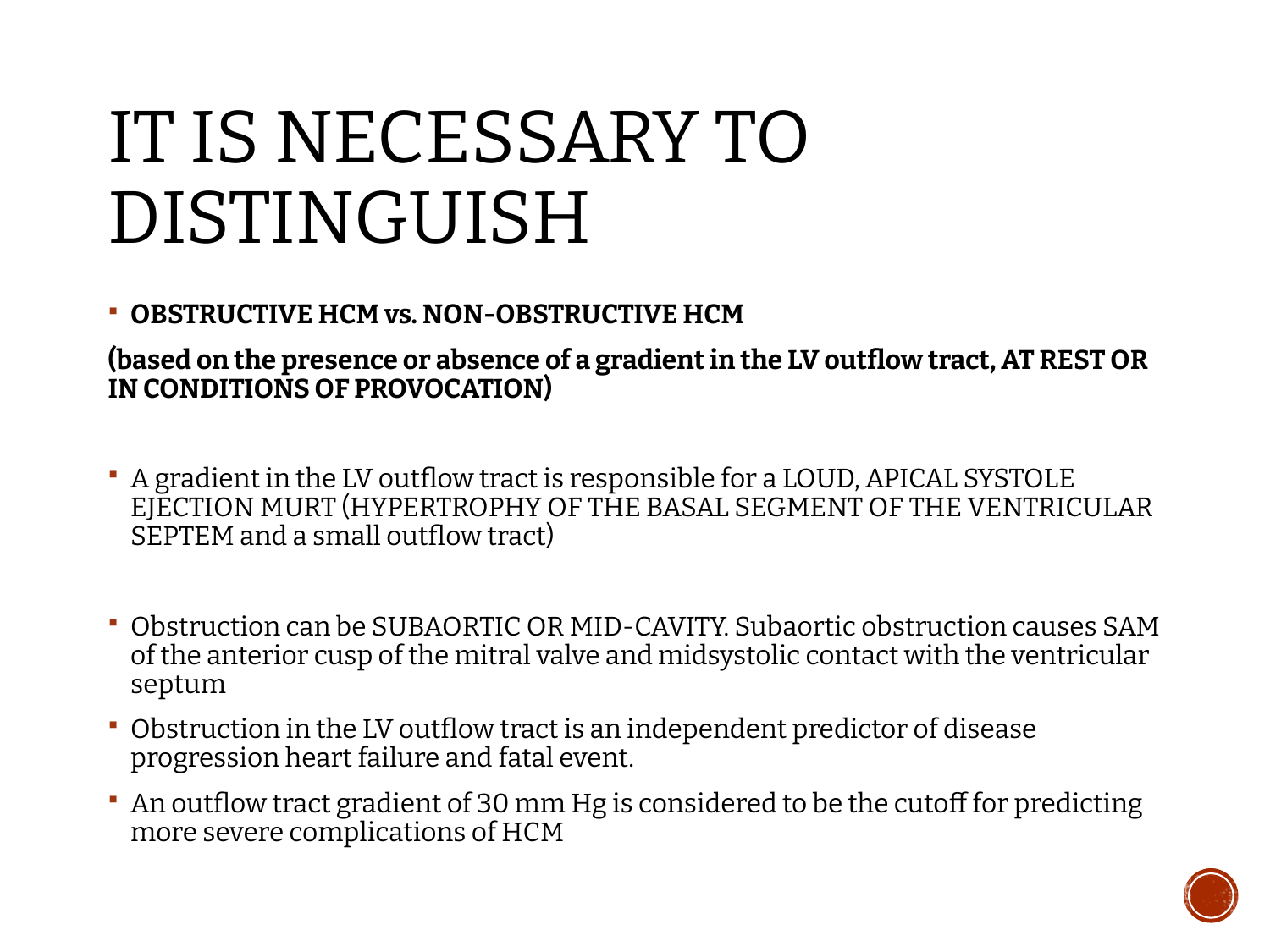

# It is necessary to distinguish
OBSTRUCTIVE HCM vs. NON-OBSTRUCTIVE HCM
(based on the presence or absence of a gradient in the LV outflow tract, AT REST OR IN CONDITIONS OF PROVOCATION)

A gradient in the LV outflow tract is responsible for a LOUD, APICAL SYSTOLE EJECTION MURT (HYPERTROPHY OF THE BASAL SEGMENT OF THE VENTRICULAR SEPTEM and a small outflow tract)

Obstruction can be SUBAORTIC OR MID-CAVITY. Subaortic obstruction causes SAM of the anterior cusp of the mitral valve and midsystolic contact with the ventricular septum
Obstruction in the LV outflow tract is an independent predictor of disease progression heart failure and fatal event.
An outflow tract gradient of 30 mm Hg is considered to be the cutoff for predicting more severe complications of HCM